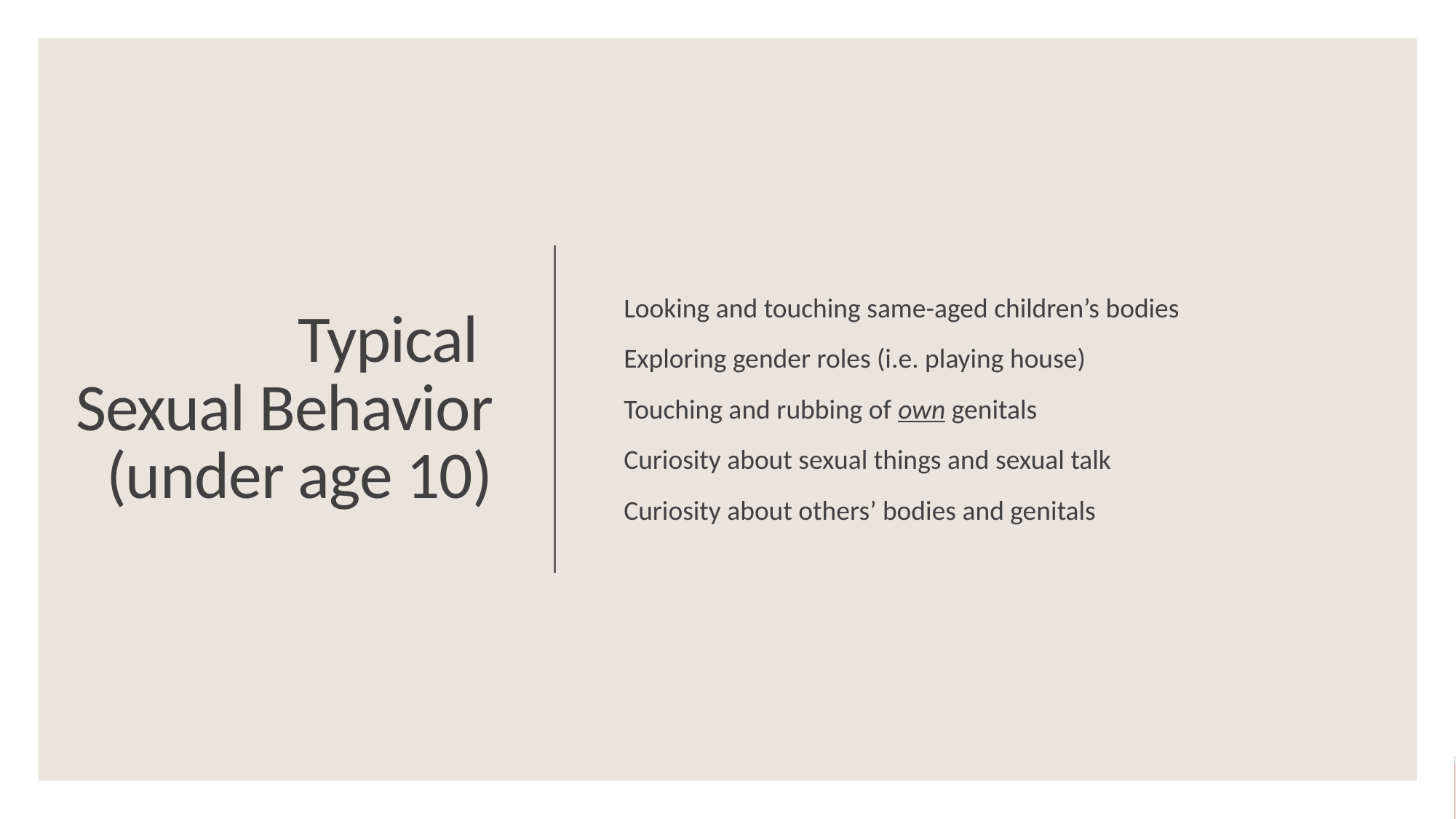

Looking and touching same-aged children’s bodies
Exploring gender roles (i.e. playing house)
Touching and rubbing of own genitals
Curiosity about sexual things and sexual talk
Curiosity about others’ bodies and genitals
# Typical Sexual Behavior (under age 10)